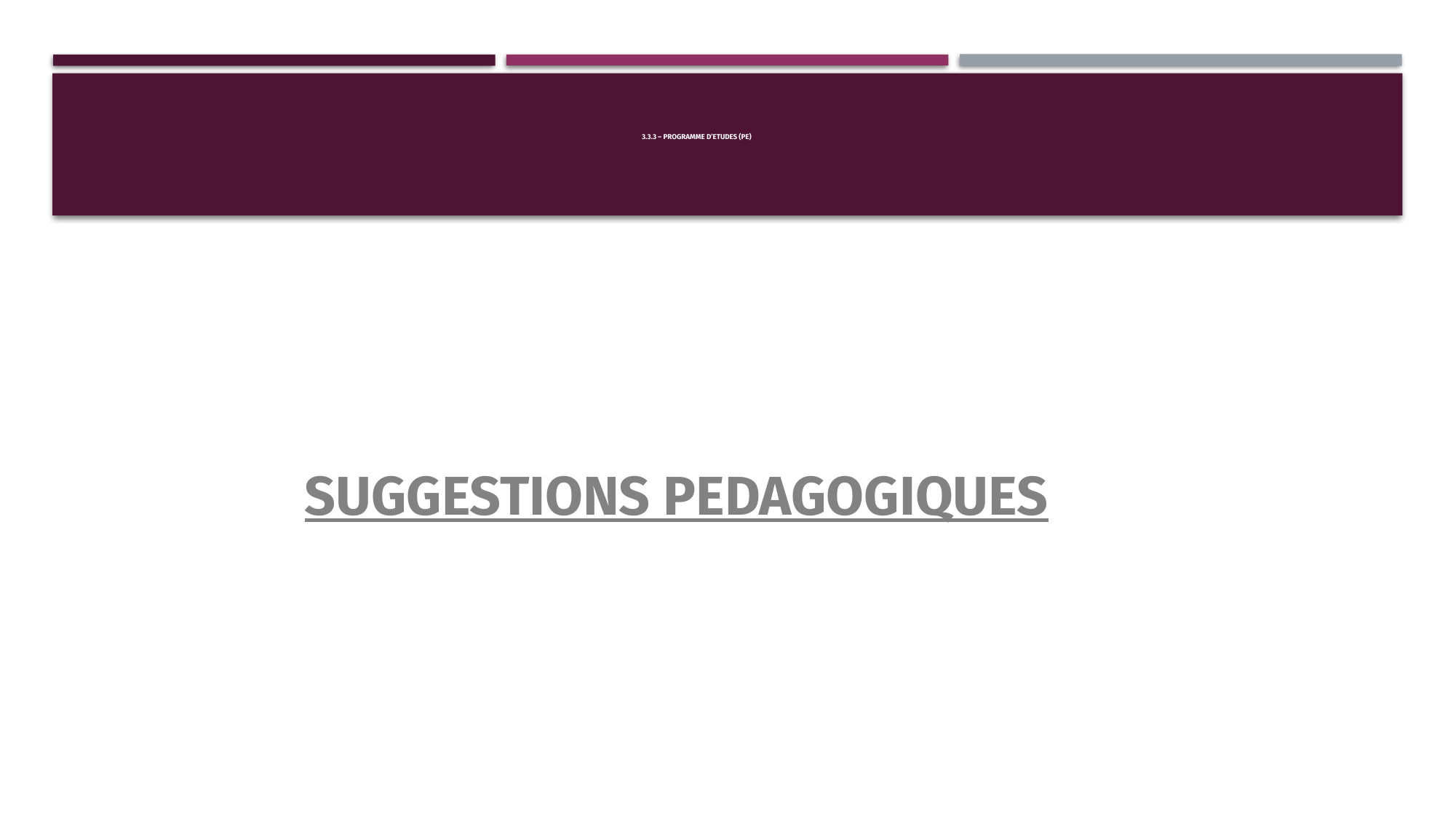

# 3.3.3 – PROGRAMME D’ETUDES (PE)

SUGGESTIONS PEDAGOGIQUES